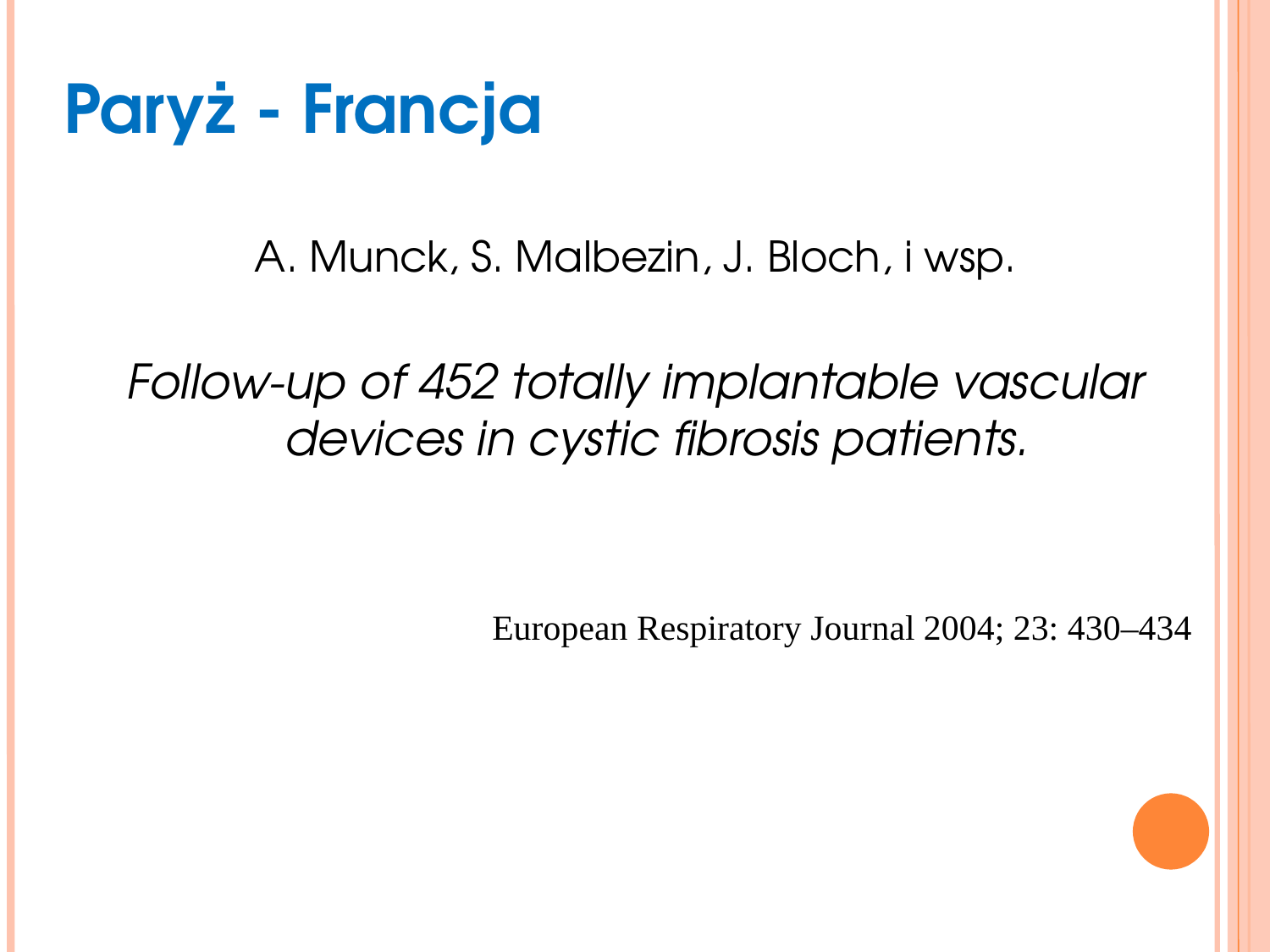

Paryż - Francja
 A. Munck, S. Malbezin, J. Bloch, i wsp.

Follow-up of 452 totally implantable vascular devices in cystic fibrosis patients.

European Respiratory Journal 2004; 23: 430–434